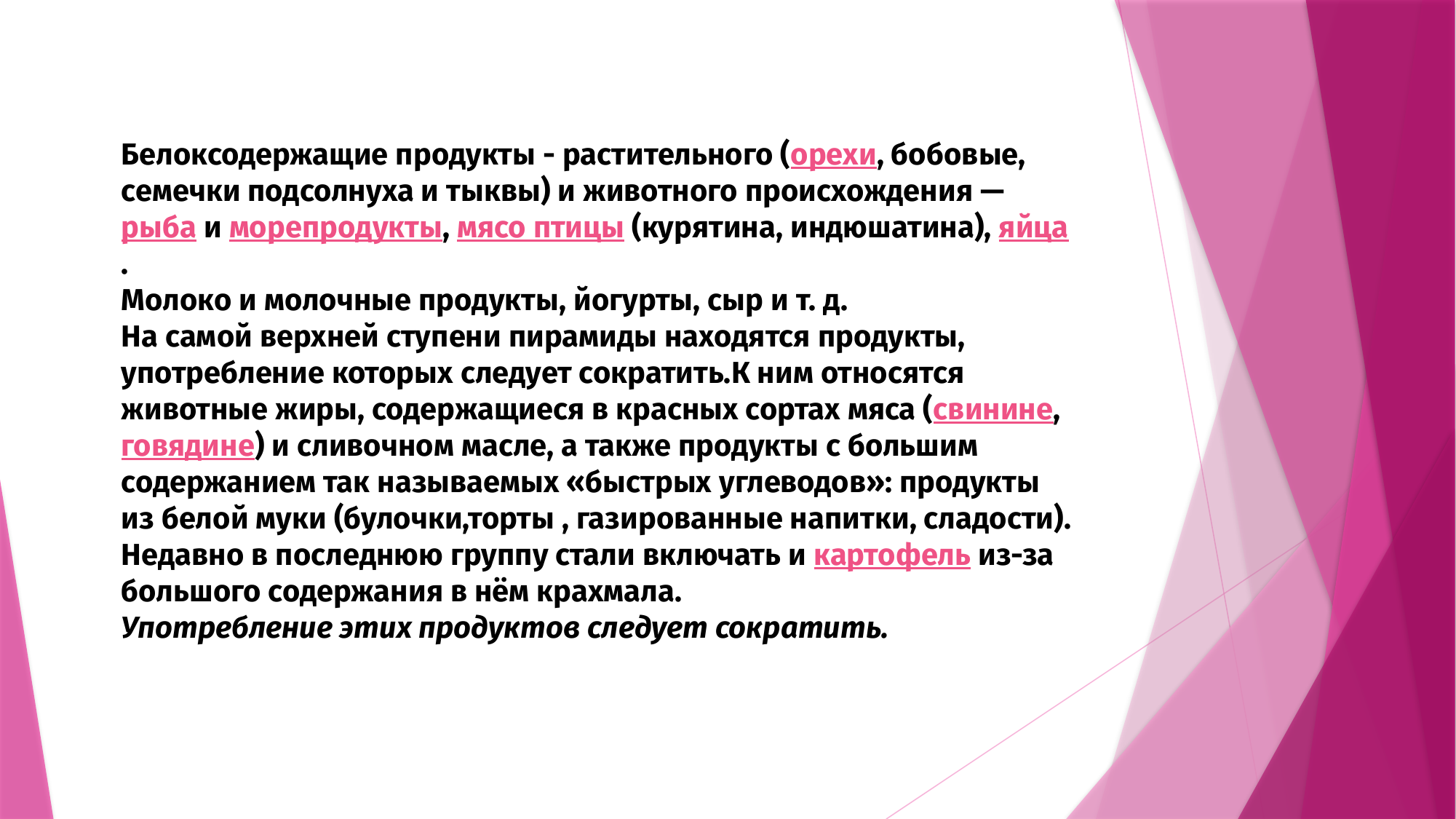

Белоксодержащие продукты - растительного (орехи, бобовые, семечки подсолнуха и тыквы) и животного происхождения — рыба и морепродукты, мясо птицы (курятина, индюшатина), яйца.
Молоко и молочные продукты, йогурты, сыр и т. д.
На самой верхней ступени пирамиды находятся продукты, употребление которых следует сократить.К ним относятся животные жиры, содержащиеся в красных сортах мяса (свинине, говядине) и сливочном масле, а также продукты с большим содержанием так называемых «быстрых углеводов»: продукты из белой муки (булочки,торты , газированные напитки, сладости). Недавно в последнюю группу стали включать и картофель из-за большого содержания в нём крахмала.
Употребление этих продуктов следует сократить.